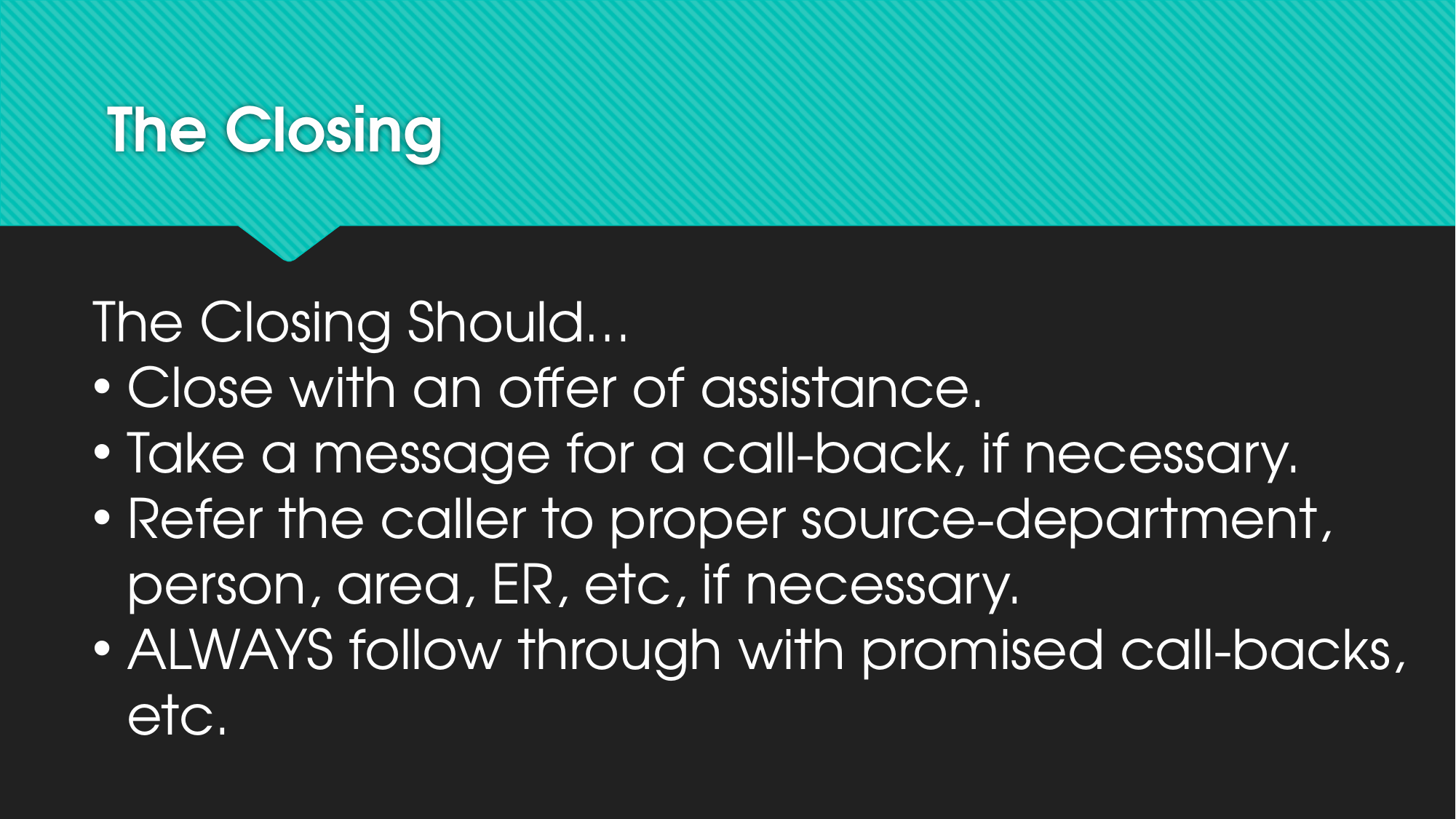

# The Closing
The Closing Should…
Close with an offer of assistance.
Take a message for a call-back, if necessary.
Refer the caller to proper source-department, person, area, ER, etc, if necessary.
ALWAYS follow through with promised call-backs, etc.